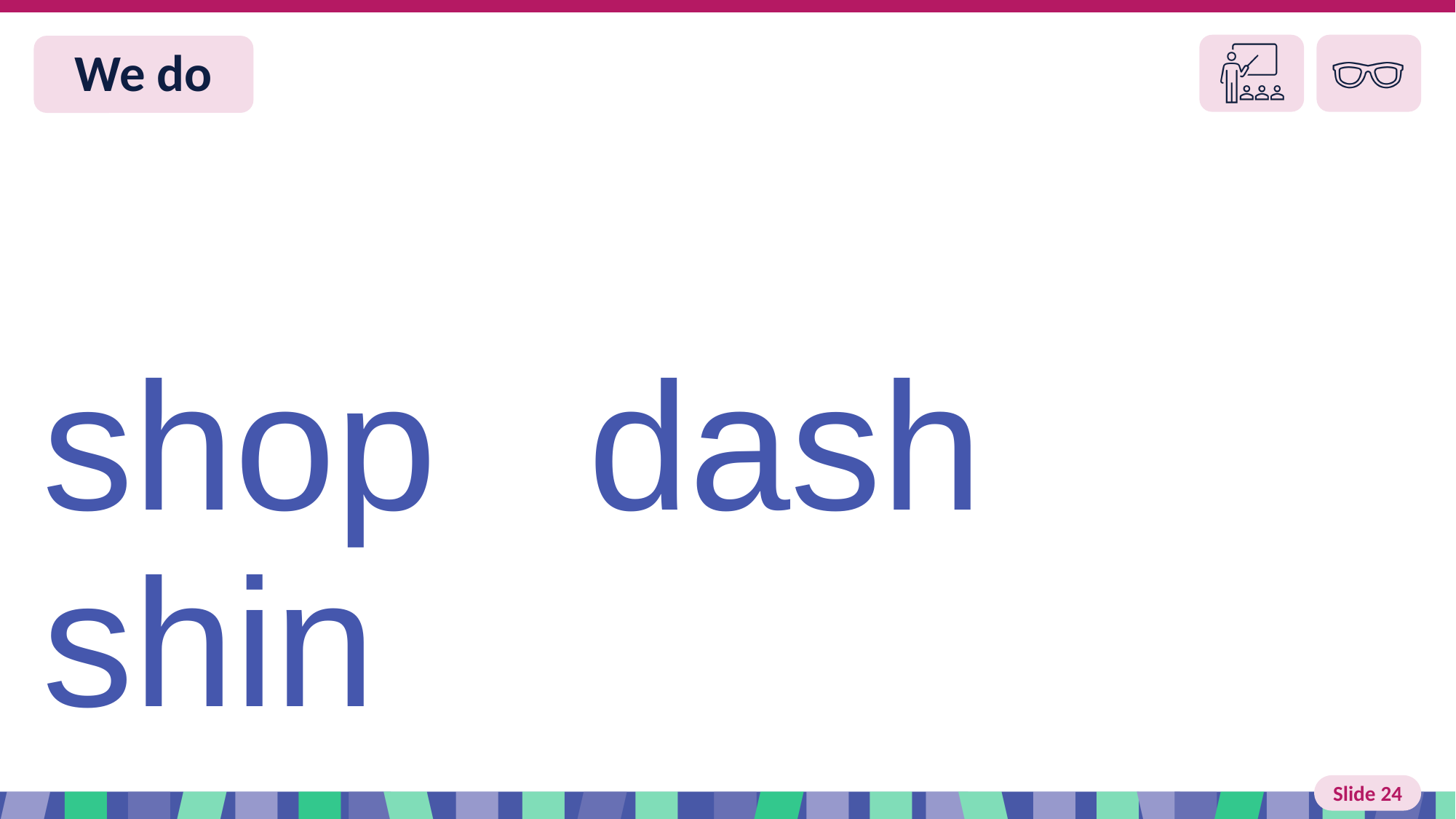

# Slide 24 We do
shop   dash   shin